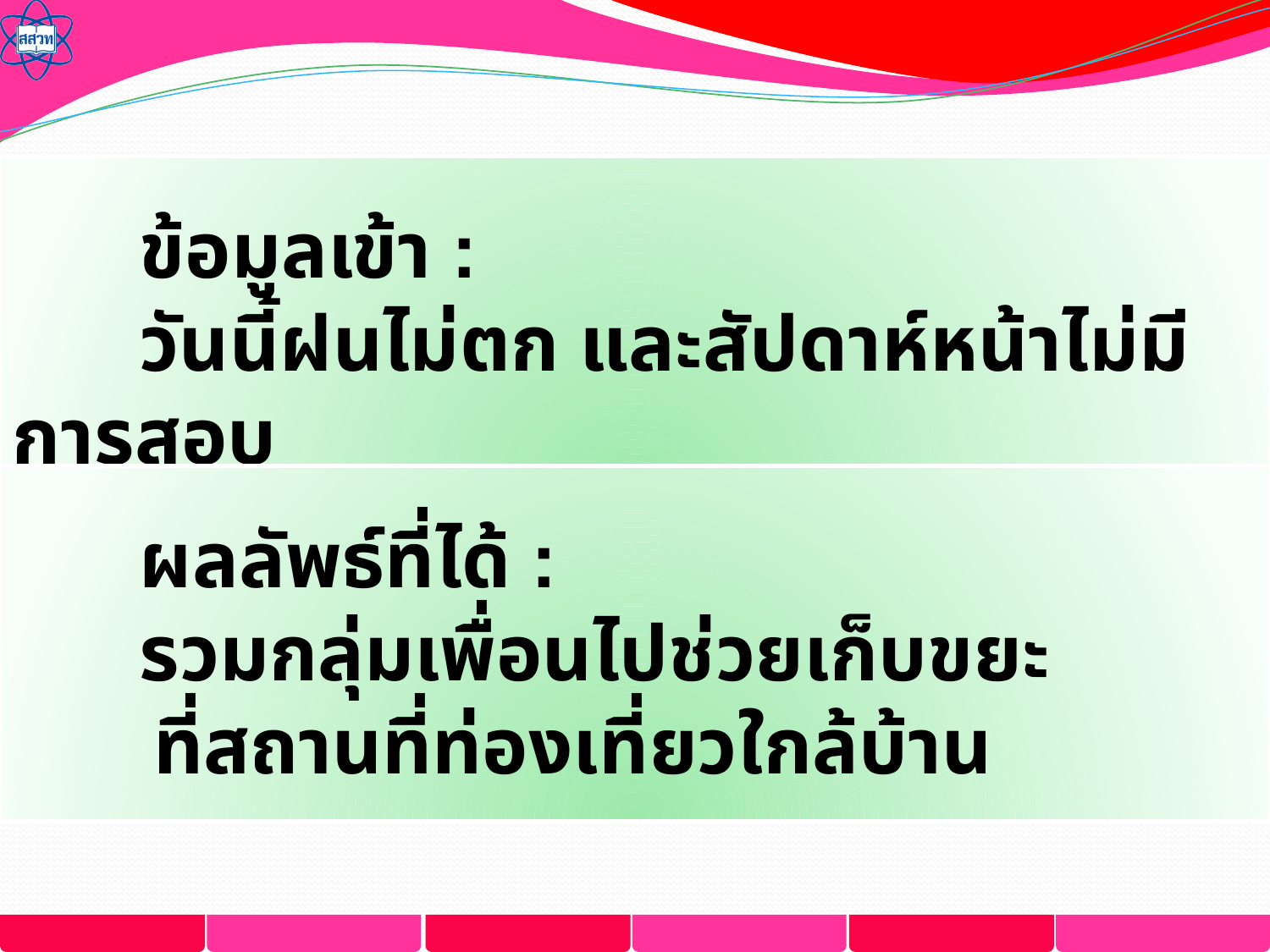

ข้อมูลเข้า :
	วันนี้ฝนไม่ตก และสัปดาห์หน้าไม่มีการสอบ

	ผลลัพธ์ที่ได้ :
	รวมกลุ่มเพื่อนไปช่วยเก็บขยะ
       ที่สถานที่ท่องเที่ยวใกล้บ้าน